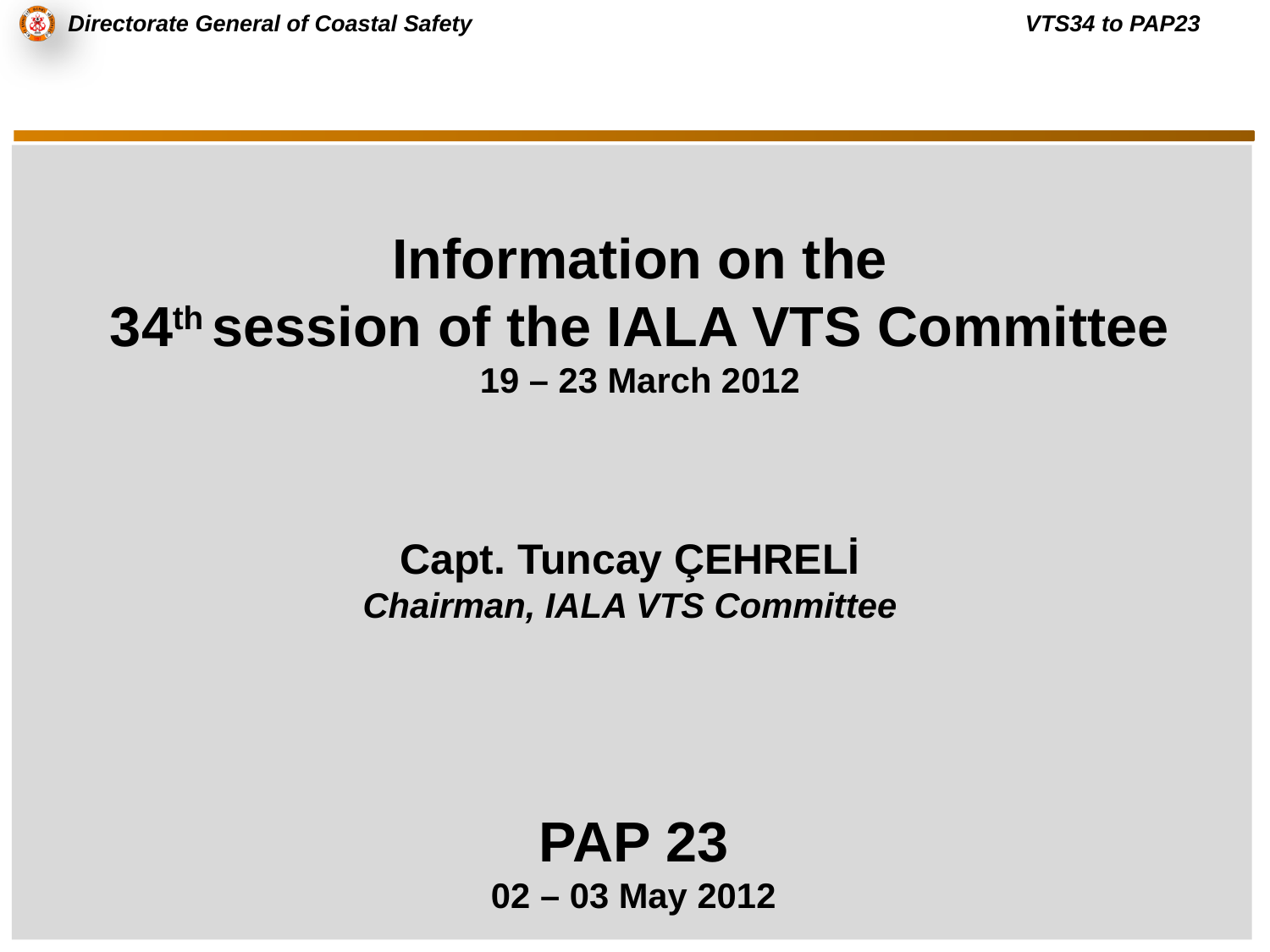

#
Information on the
34th session of the IALA VTS Committee
19 – 23 March 2012
Capt. Tuncay ÇEHRELİ
Chairman, IALA VTS Committee
PAP 23
02 – 03 May 2012